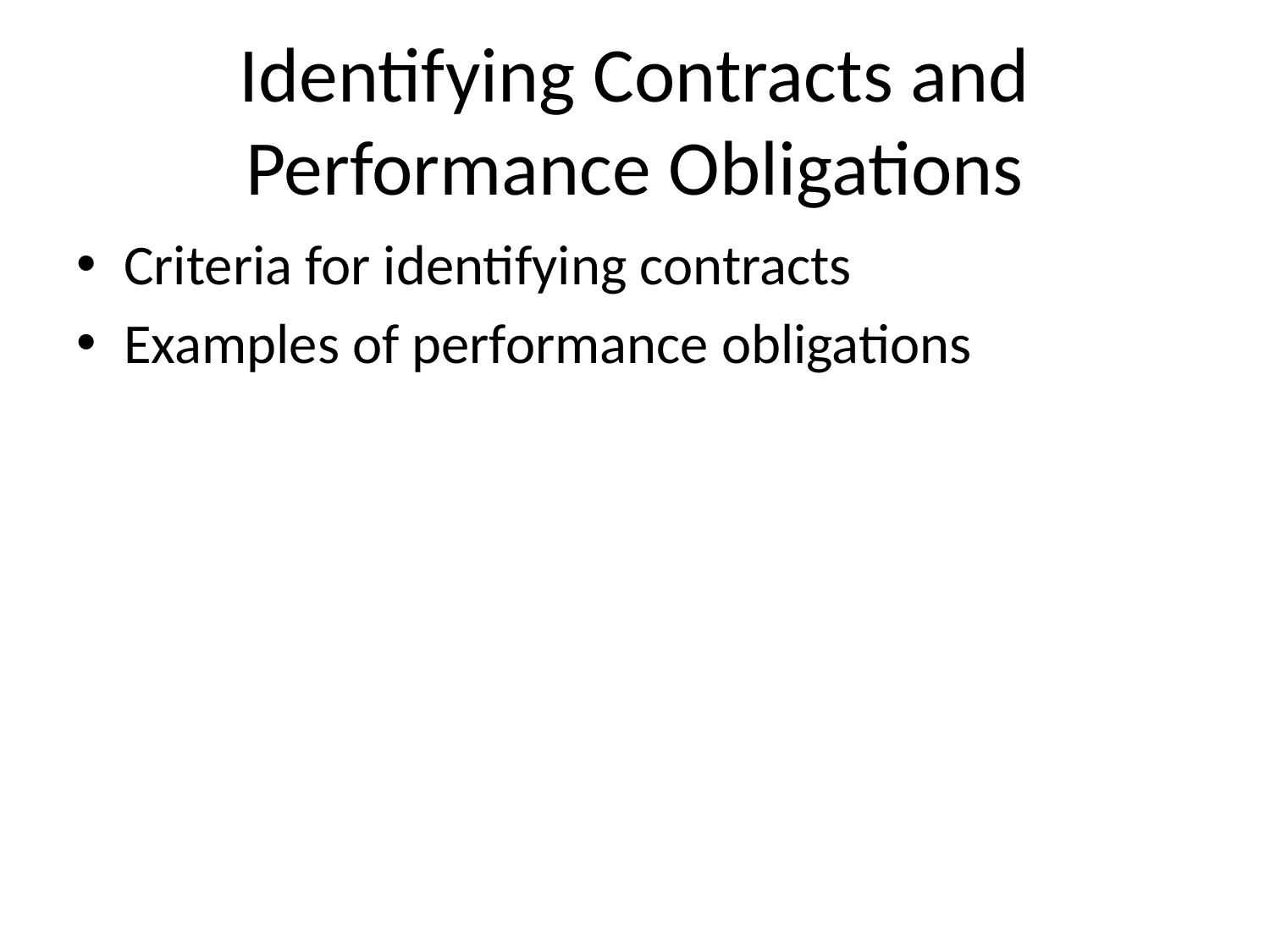

# Identifying Contracts and Performance Obligations
Criteria for identifying contracts
Examples of performance obligations